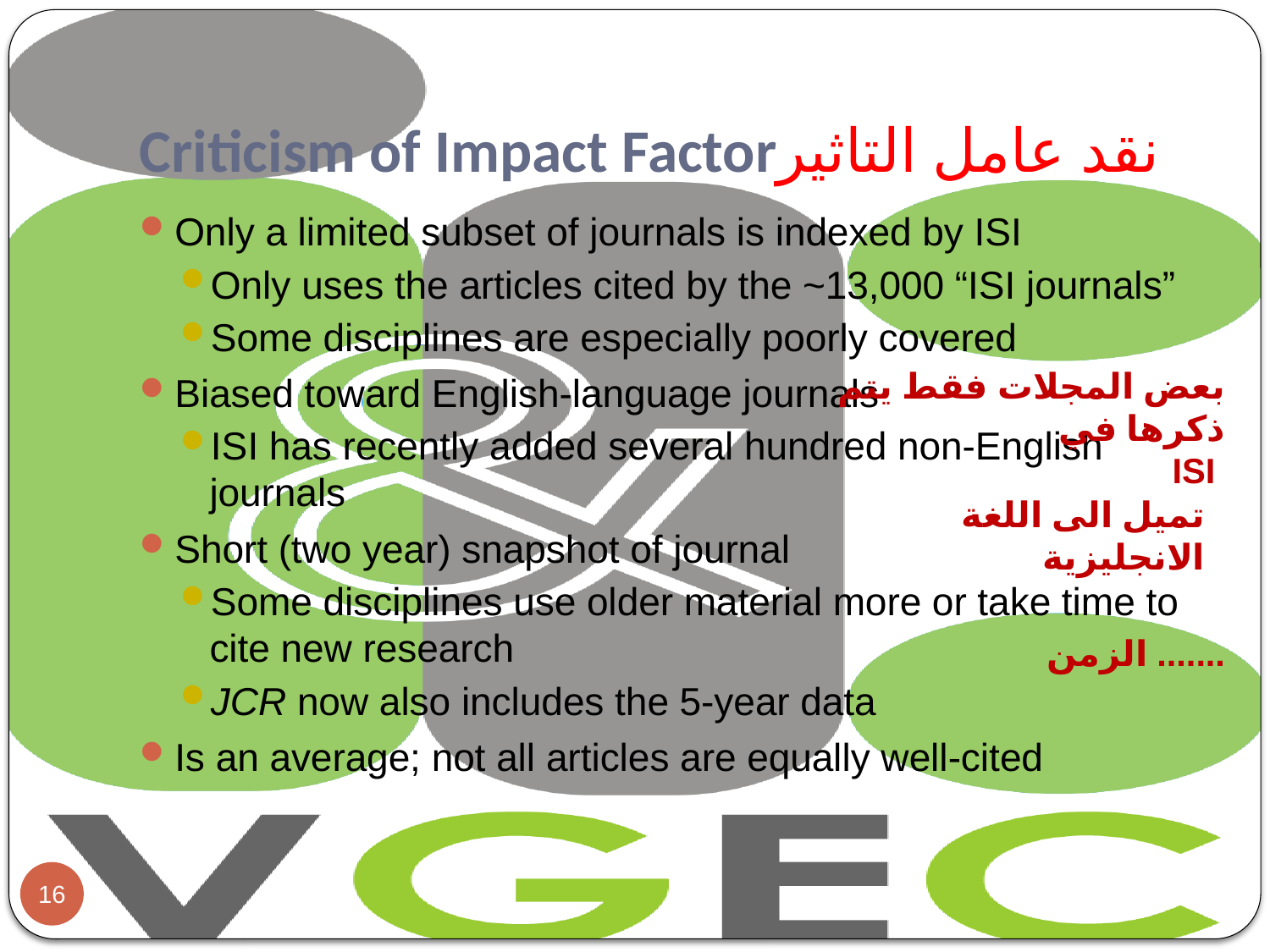

# Criticism of Impact Factorنقد عامل التاثير
Only a limited subset of journals is indexed by ISI
Only uses the articles cited by the ~13,000 “ISI journals”
Some disciplines are especially poorly covered
Biased toward English-language journals
ISI has recently added several hundred non-English journals
Short (two year) snapshot of journal
Some disciplines use older material more or take time to cite new research
JCR now also includes the 5-year data
Is an average; not all articles are equally well-cited
بعض المجلات فقط يتم ذكرها في
ISI
تميل الى اللغة الانجليزية

الزمن .......

16